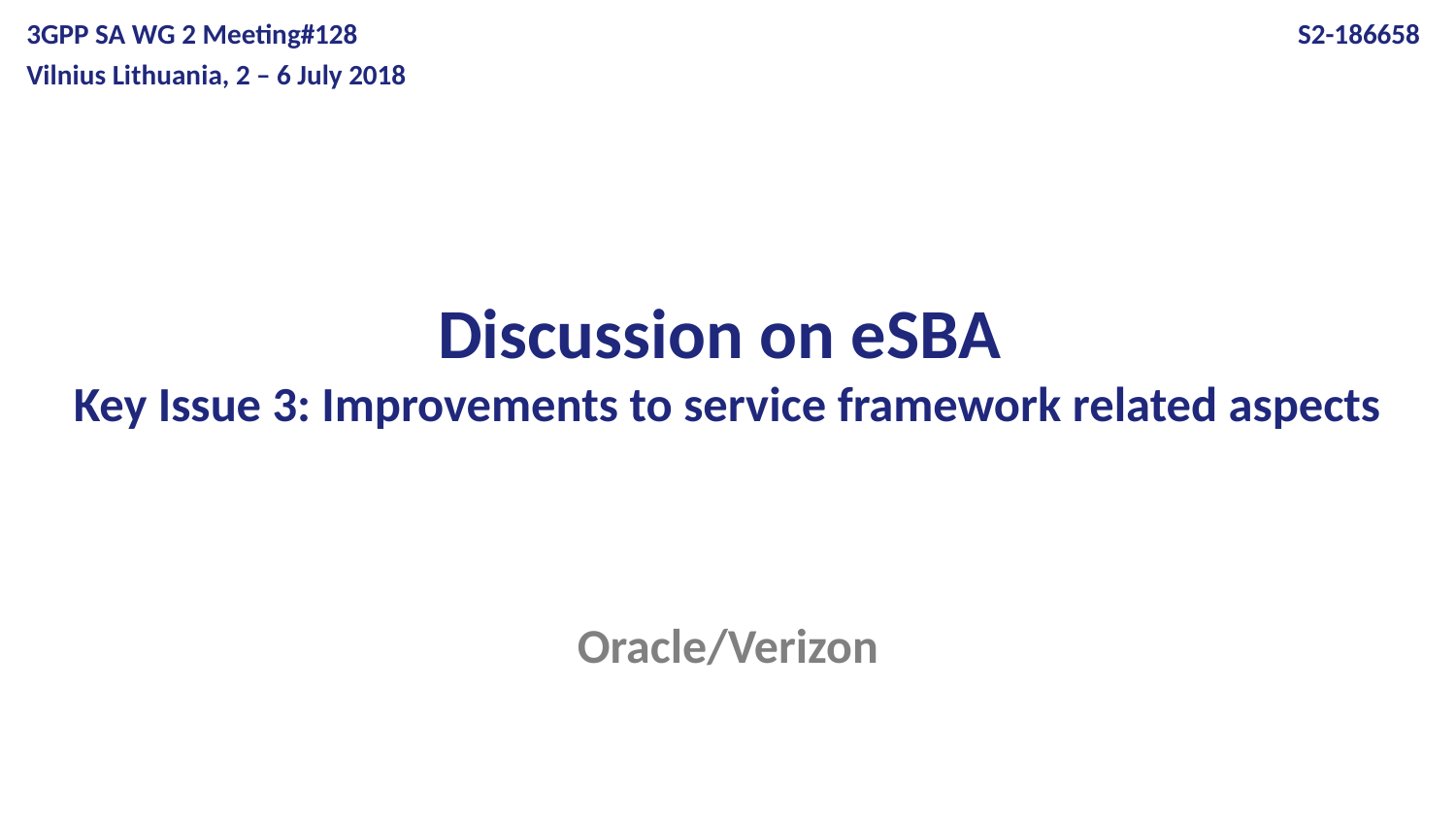

3GPP SA WG 2 Meeting#128
Vilnius Lithuania, 2 – 6 July 2018

S2-186658
# Discussion on eSBA Key Issue 3: Improvements to service framework related aspects
Oracle/Verizon